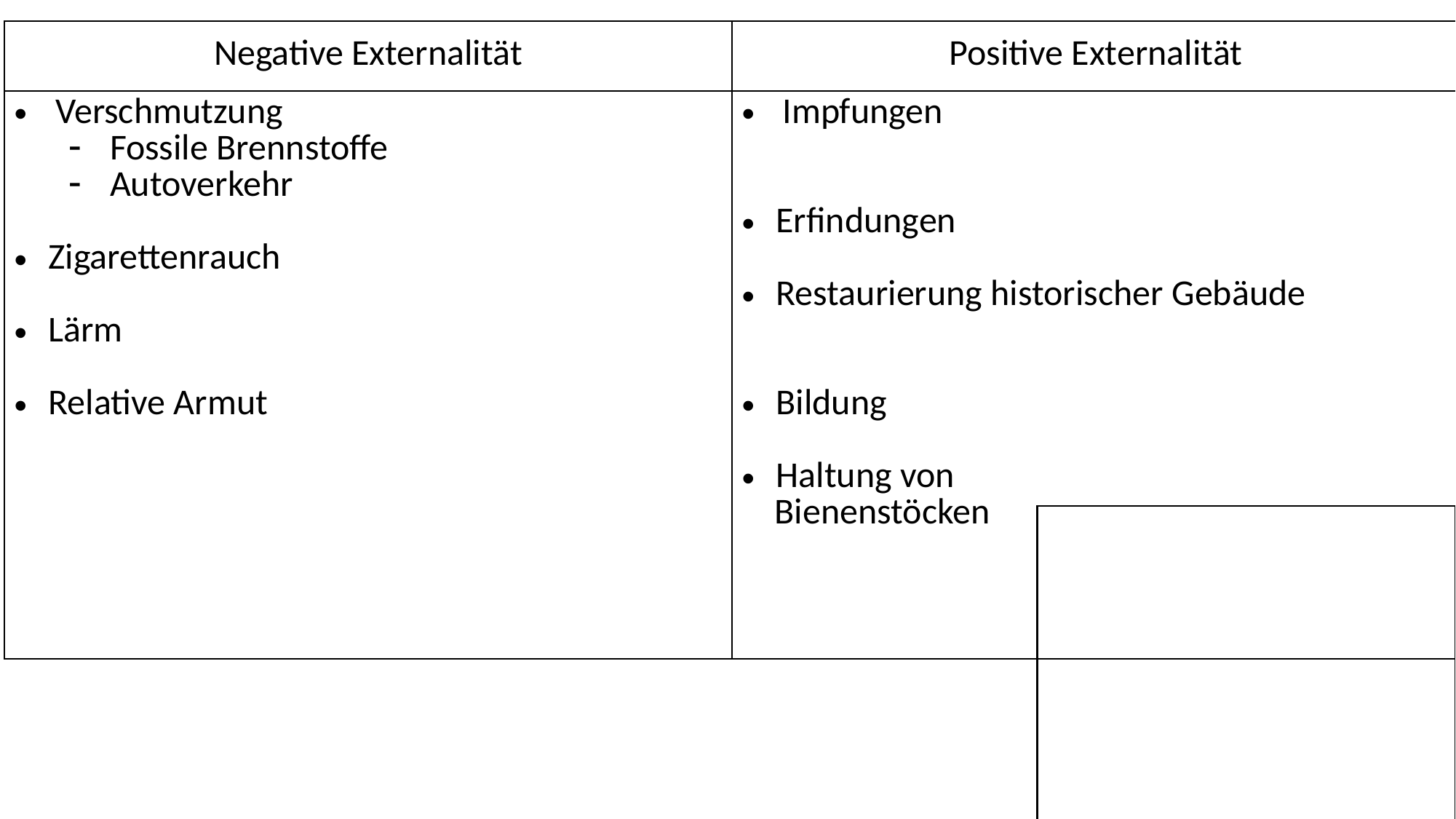

| Negative Externalität | Positive Externalität |
| --- | --- |
| Verschmutzung Fossile Brennstoffe Autoverkehr Zigarettenrauch Lärm Relative Armut | Impfungen Erfindungen Restaurierung historischer Gebäude Bildung Haltung von Bienenstöcken |